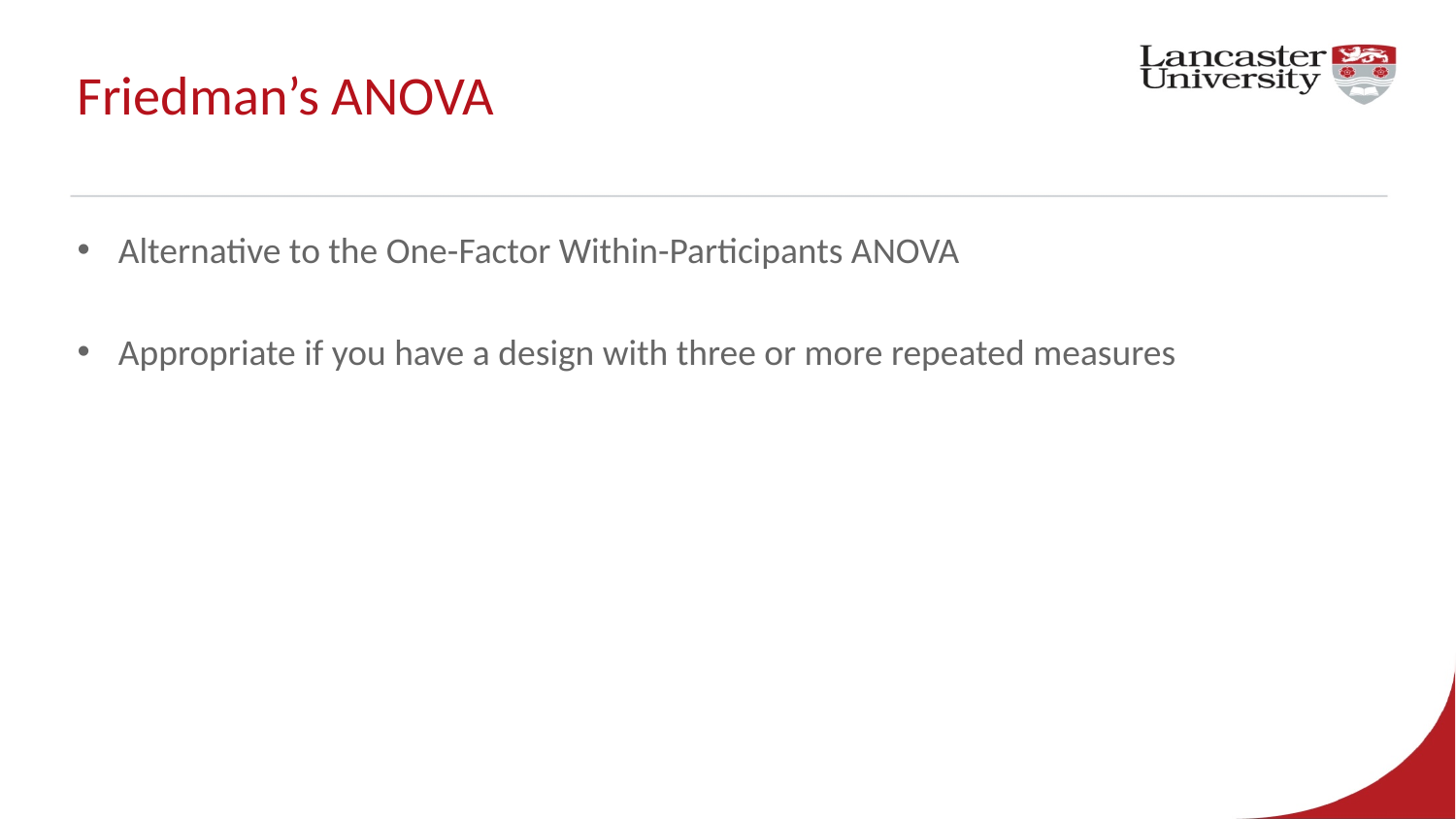

# Friedman’s ANOVA
Alternative to the One-Factor Within-Participants ANOVA

Appropriate if you have a design with three or more repeated measures